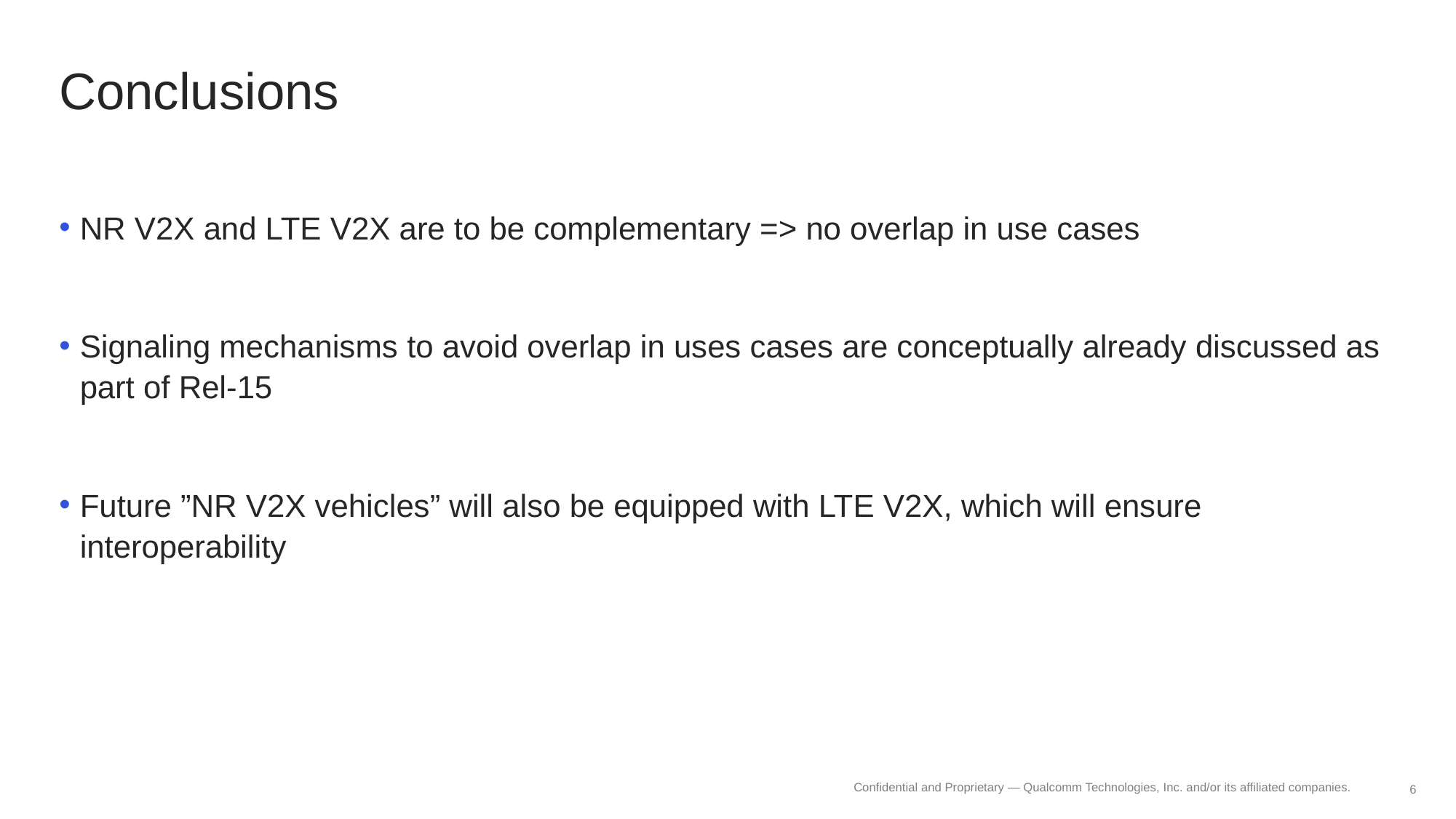

# Conclusions

NR V2X and LTE V2X are to be complementary => no overlap in use cases

Signaling mechanisms to avoid overlap in uses cases are conceptually already discussed as part of Rel-15

Future ”NR V2X vehicles” will also be equipped with LTE V2X, which will ensure interoperability